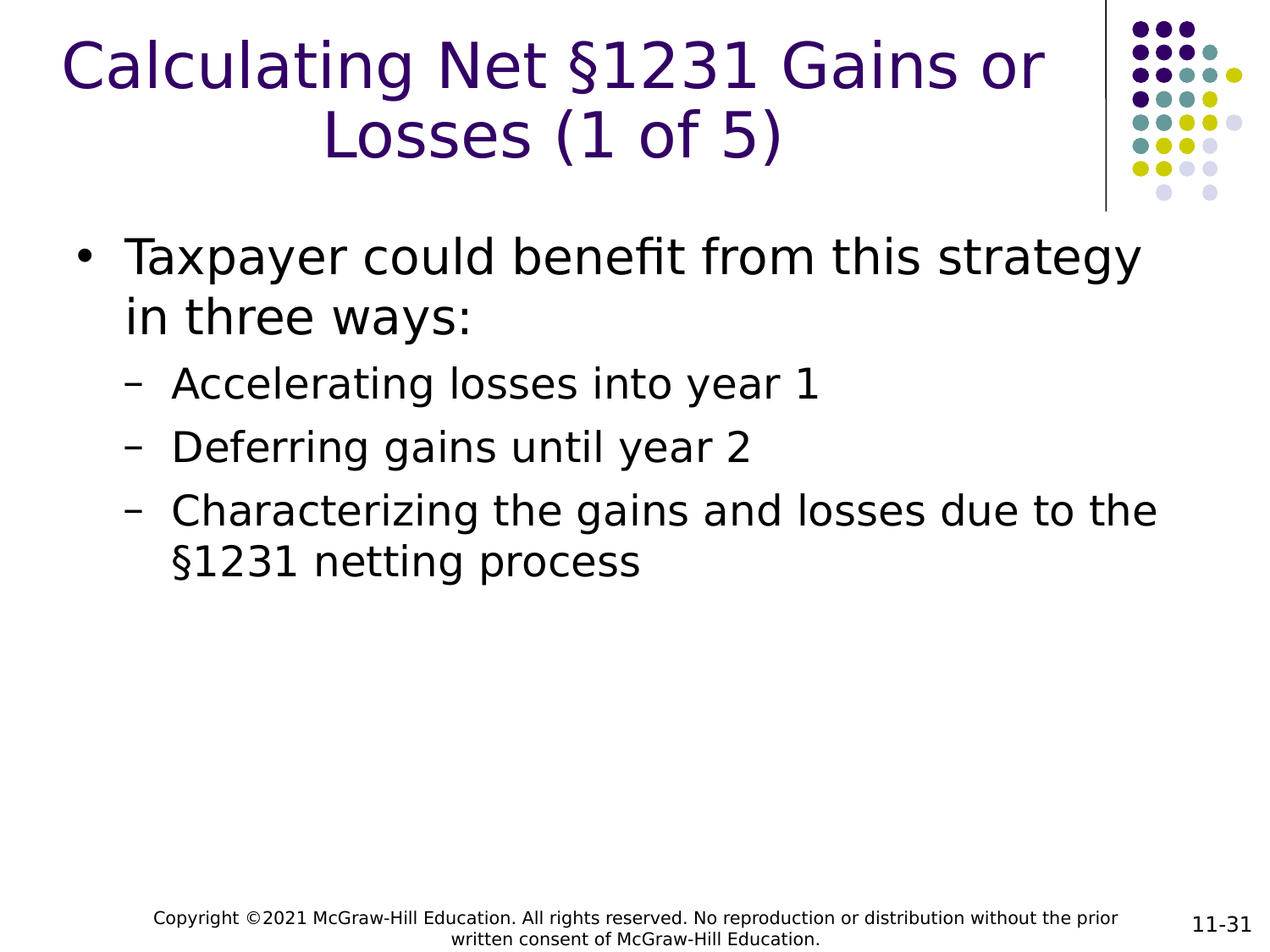

# Calculating Net §1231 Gains or Losses (1 of 5)
Taxpayer could benefit from this strategy in three ways:
Accelerating losses into year 1
Deferring gains until year 2
Characterizing the gains and losses due to the §1231 netting process
11-31